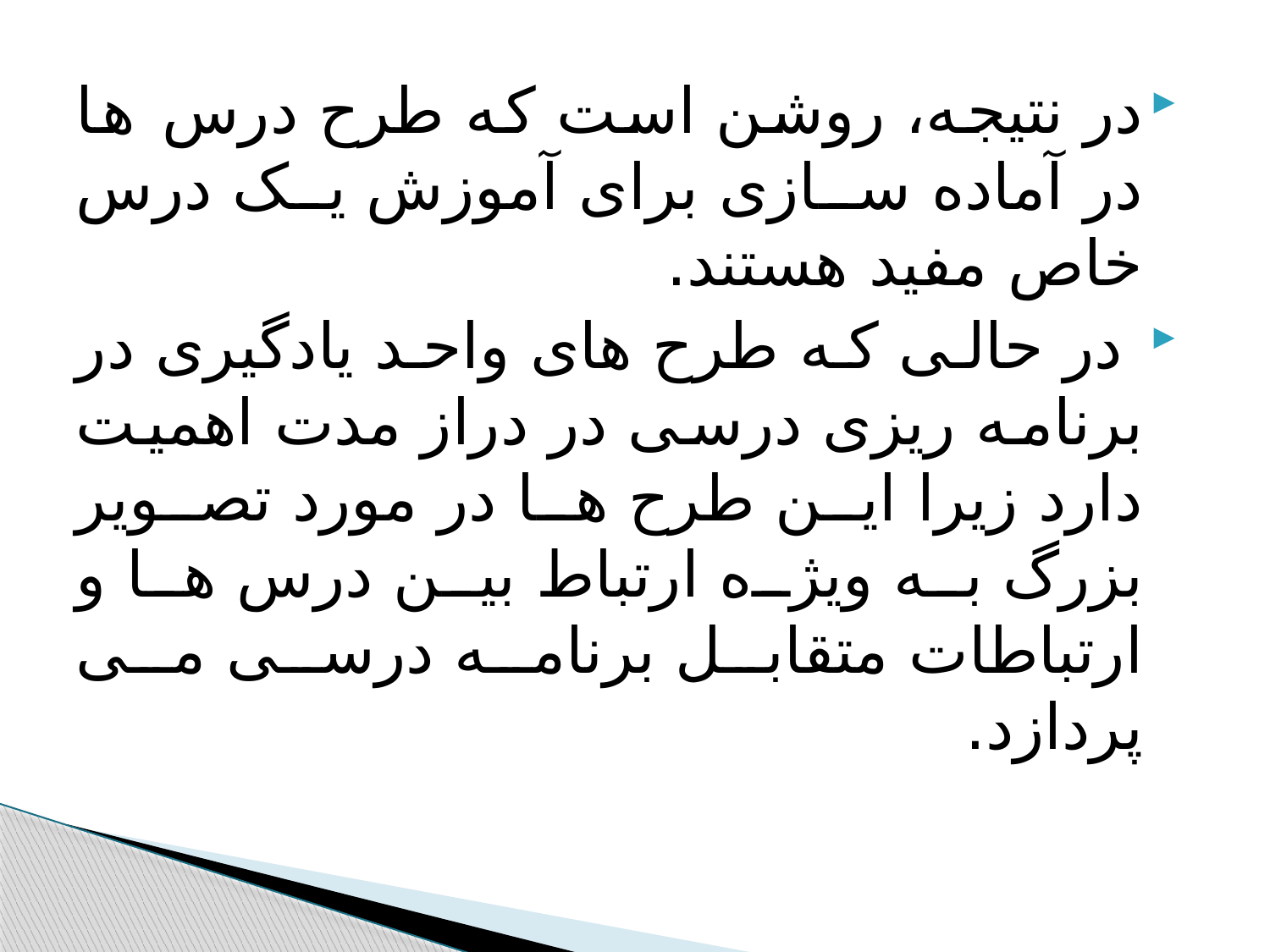

در نتیجه، روشن است که طرح درس ها در آماده سازی برای آموزش یک درس خاص مفید هستند.
 در حالی که طرح های واحد یادگیری در برنامه ریزی درسی در دراز مدت اهمیت دارد زیرا این طرح ها در مورد تصویر بزرگ به ویژه ارتباط بین درس ها و ارتباطات متقابل برنامه درسی می پردازد.